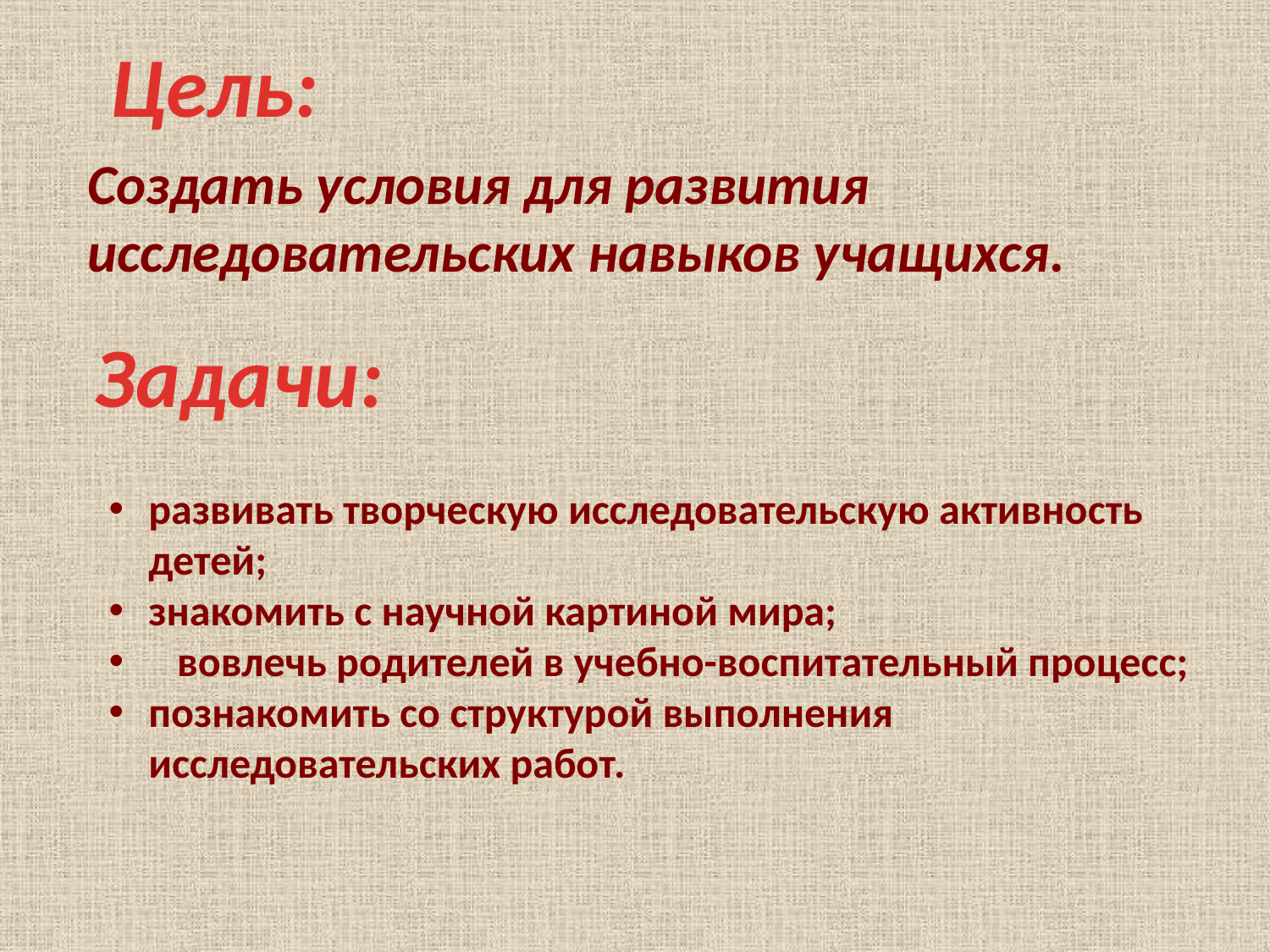

Цель:
Создать условия для развития исследовательских навыков учащихся.
Задачи:
развивать творческую исследовательскую активность детей;
знакомить с научной картиной мира;
   вовлечь родителей в учебно-воспитательный процесс;
познакомить со структурой выполнения исследовательских работ.